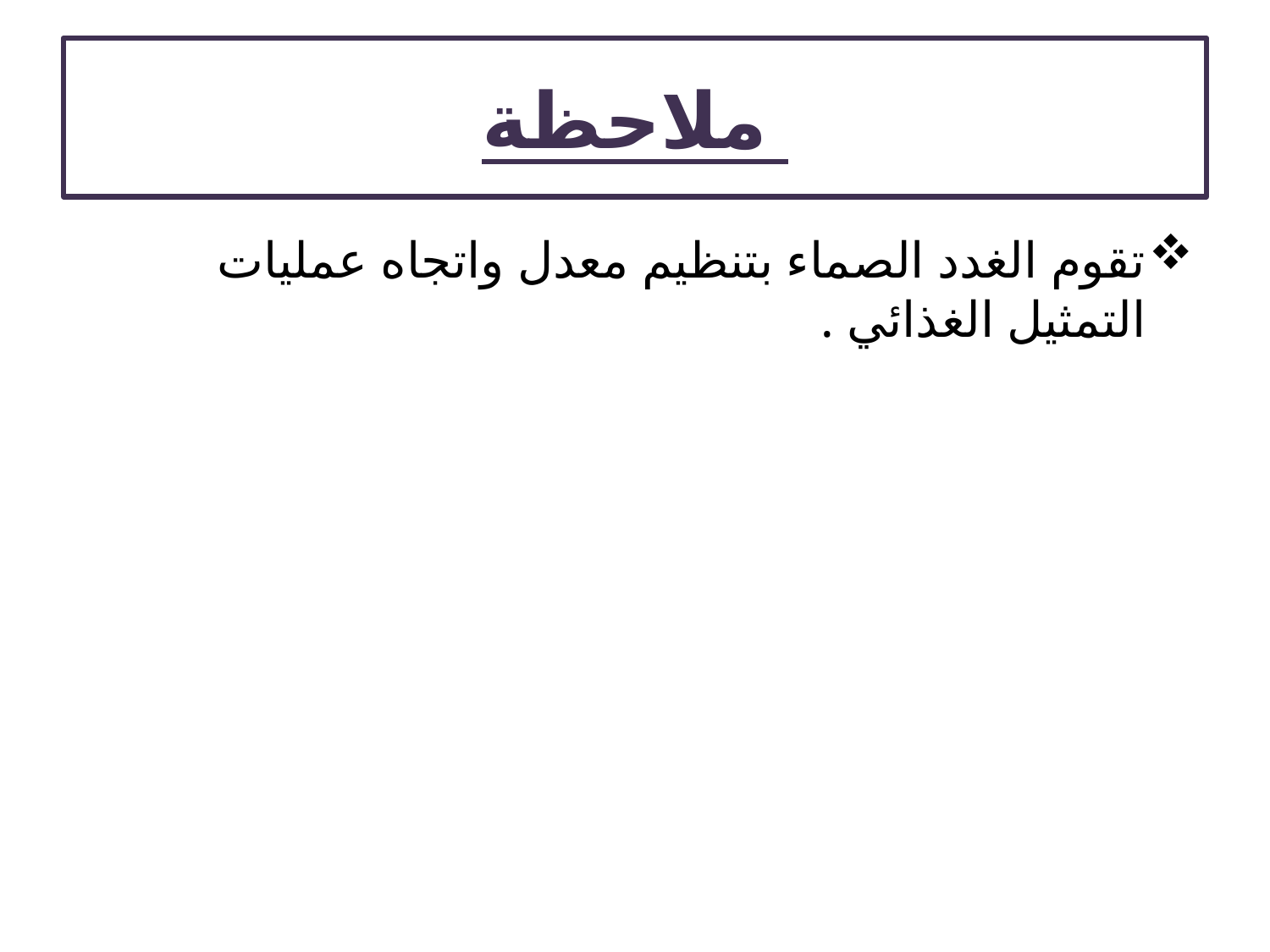

# ملاحظة
تقوم الغدد الصماء بتنظيم معدل واتجاه عمليات التمثيل الغذائي .